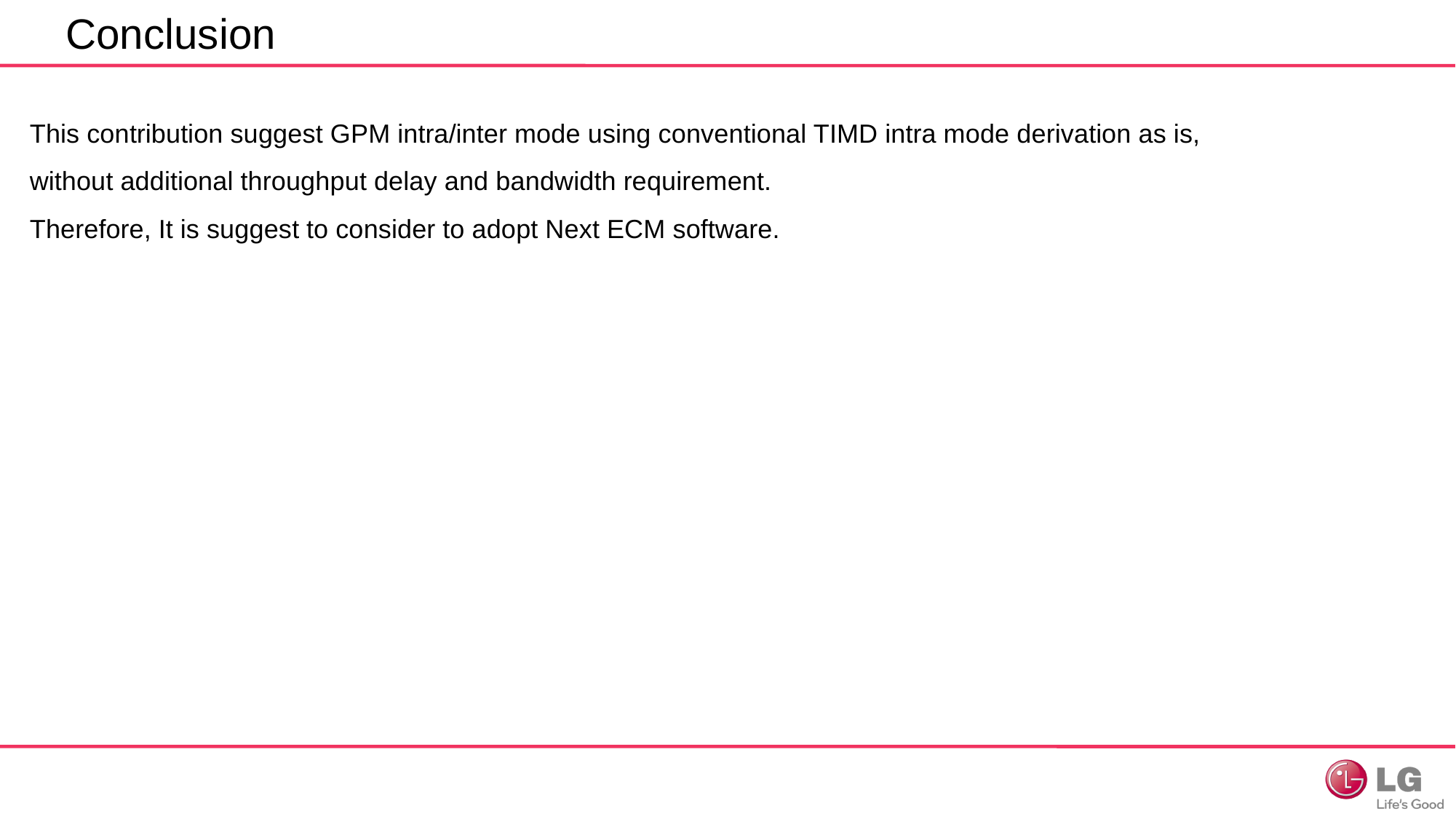

Conclusion
This contribution suggest GPM intra/inter mode using conventional TIMD intra mode derivation as is,
without additional throughput delay and bandwidth requirement.
Therefore, It is suggest to consider to adopt Next ECM software.